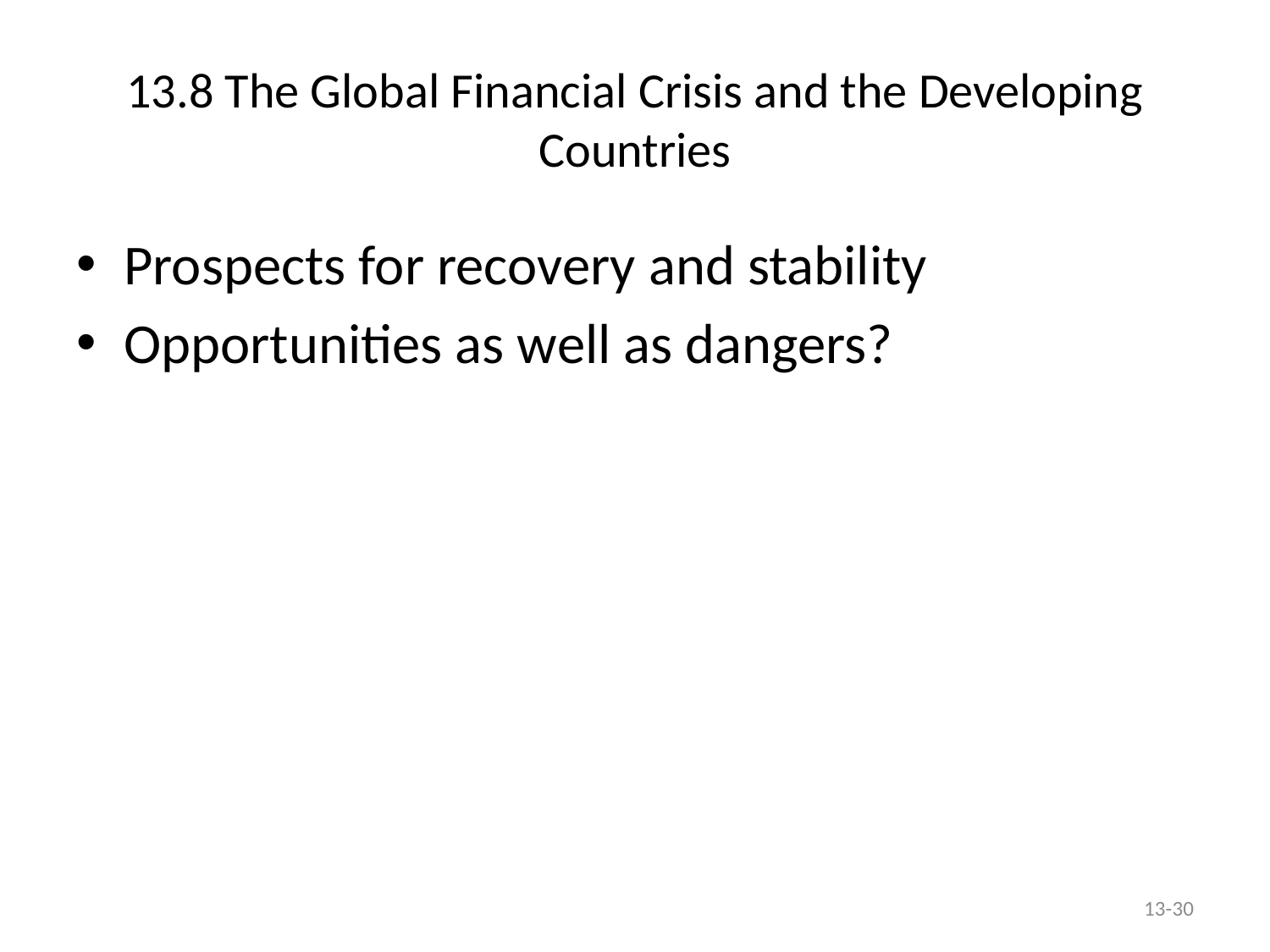

# 13.8 The Global Financial Crisis and the Developing Countries
Prospects for recovery and stability
Opportunities as well as dangers?
13-30